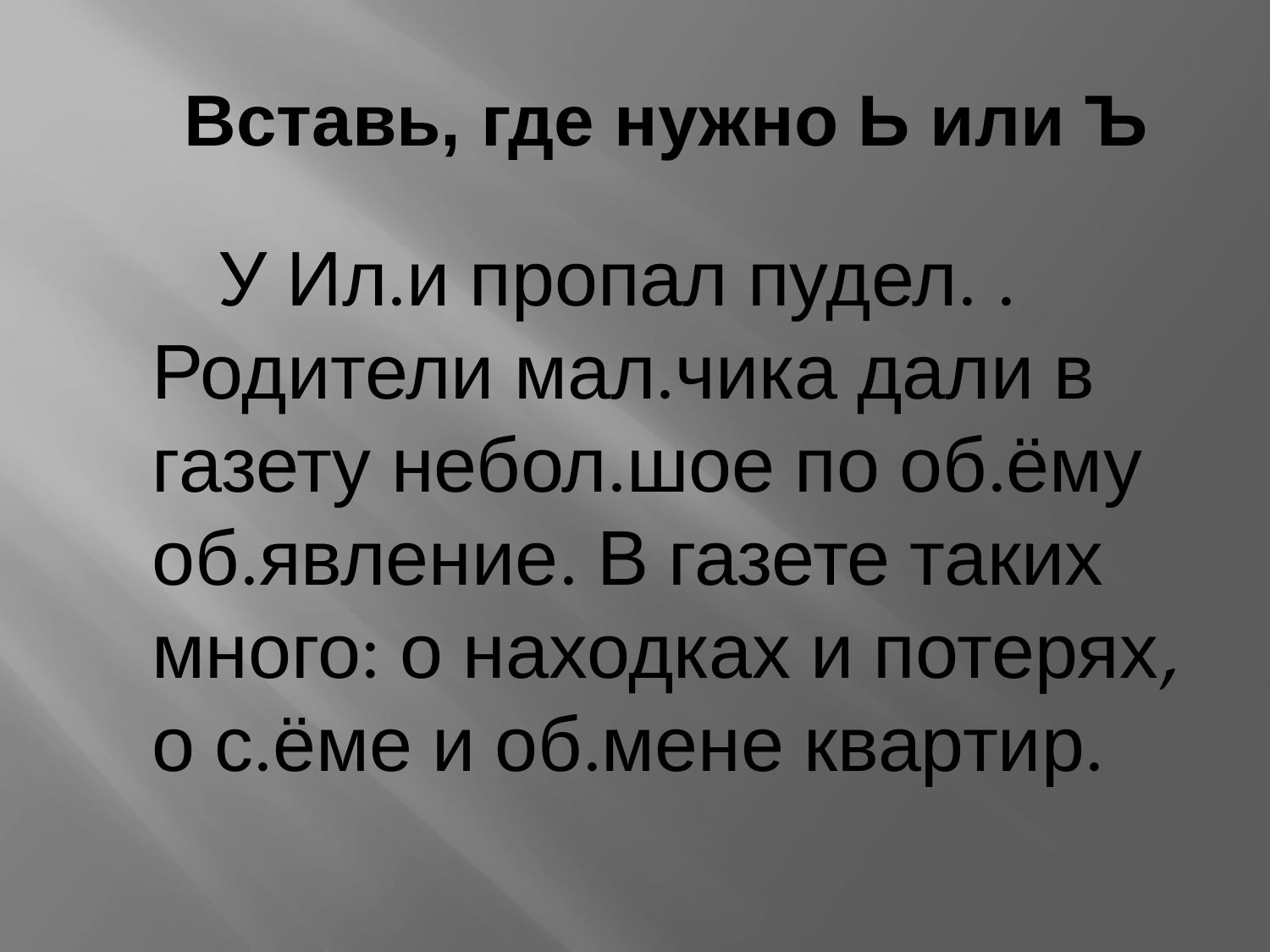

# Вставь, где нужно Ь или Ъ
          У Ил.и пропал пудел. . Родители мал.чика дали в газету небол.шое по об.ёму об.явление. В газете таких много: о находках и потерях, о с.ёме и об.мене квартир.